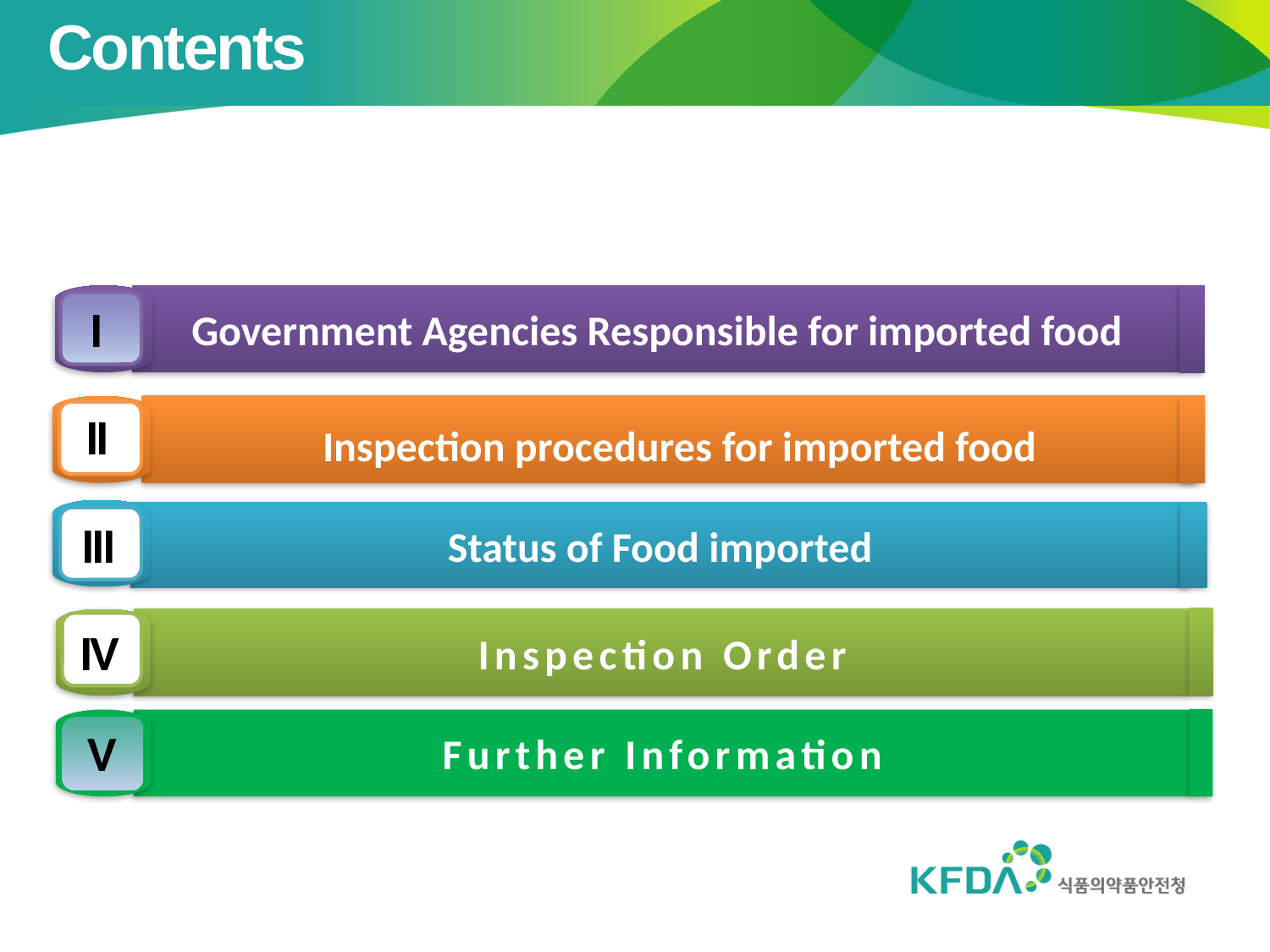

Contents

Government Agencies Responsible for imported food
I

II

  Inspection procedures for imported food

Status of Food imported

III

Inspection Order

IV

Further Information
V